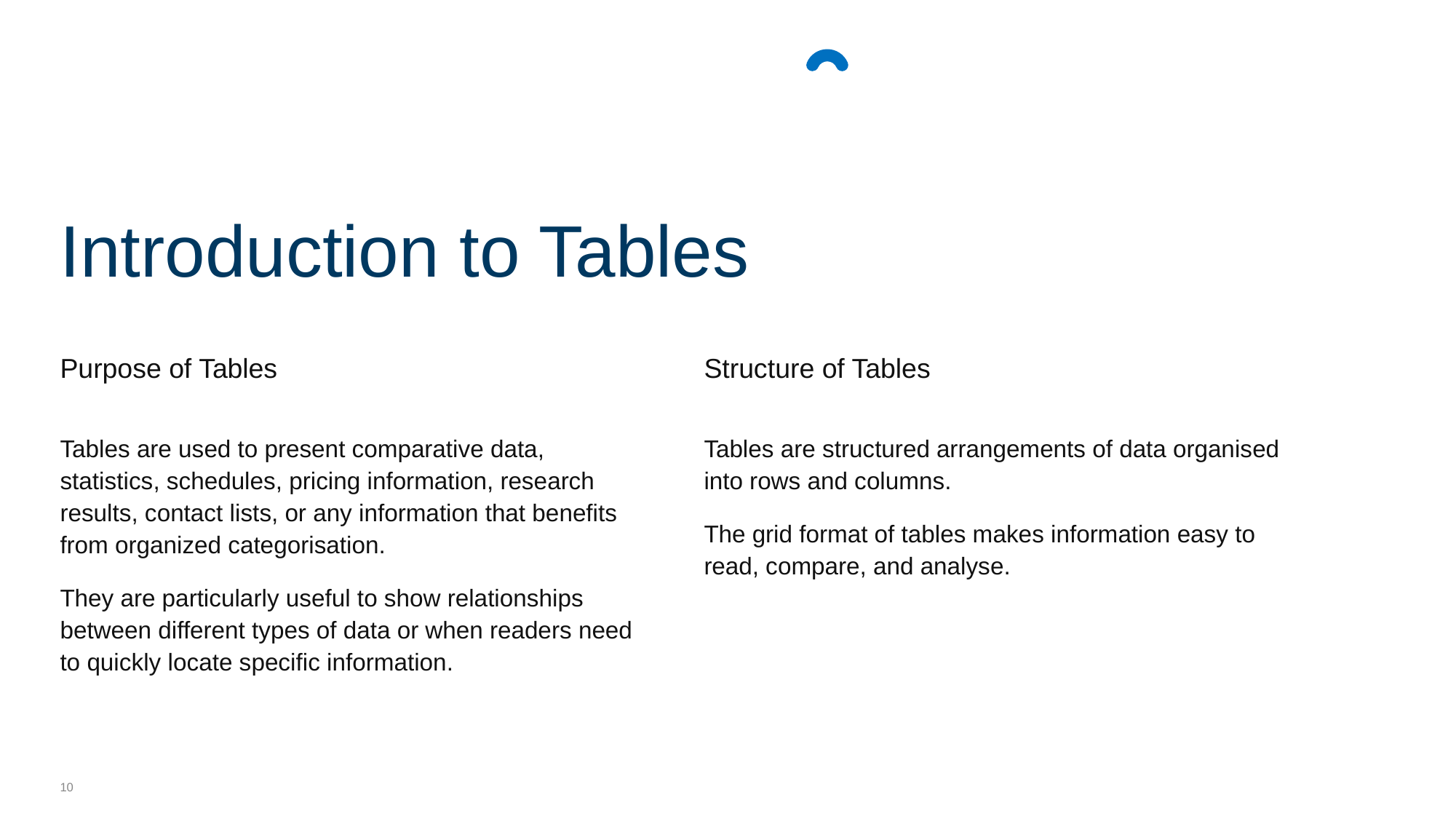

Introduction to Tables
Purpose of Tables
Structure of Tables
Tables are used to present comparative data, statistics, schedules, pricing information, research results, contact lists, or any information that benefits from organized categorisation.
They are particularly useful to show relationships between different types of data or when readers need to quickly locate specific information.
Tables are structured arrangements of data organised into rows and columns.
The grid format of tables makes information easy to read, compare, and analyse.
10